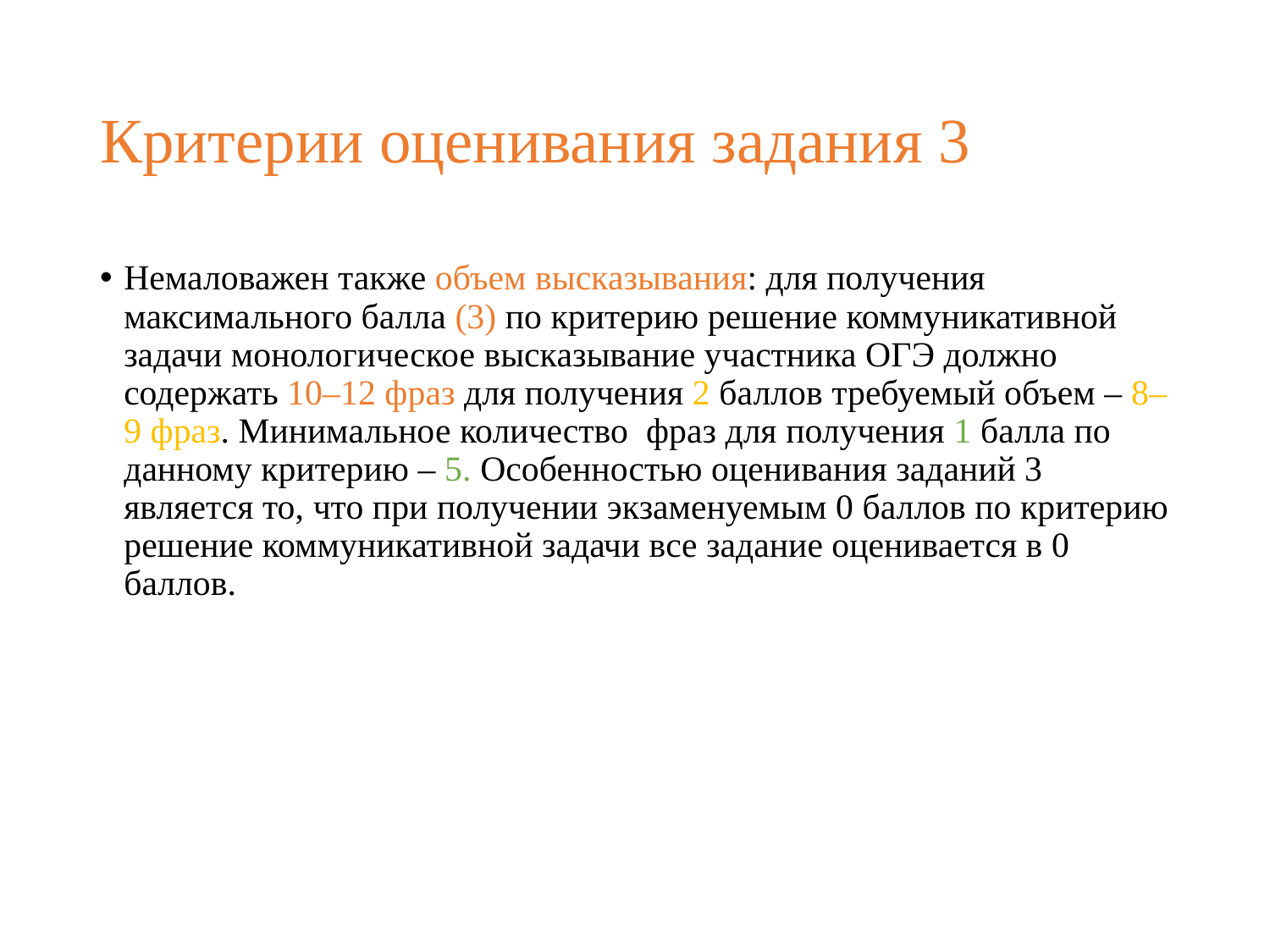

# Критерии оценивания задания 3
Немаловажен также объем высказывания: для получения максимального балла (3) по критерию решение коммуникативной задачи монологическое высказывание участника ОГЭ должно содержать 10–12 фраз для получения 2 баллов требуемый объем – 8–9 фраз. Минимальное количество  фраз для получения 1 балла по данному критерию – 5. Особенностью оценивания заданий 3 является то, что при получении экзаменуемым 0 баллов по критерию решение коммуникативной задачи все задание оценивается в 0 баллов.